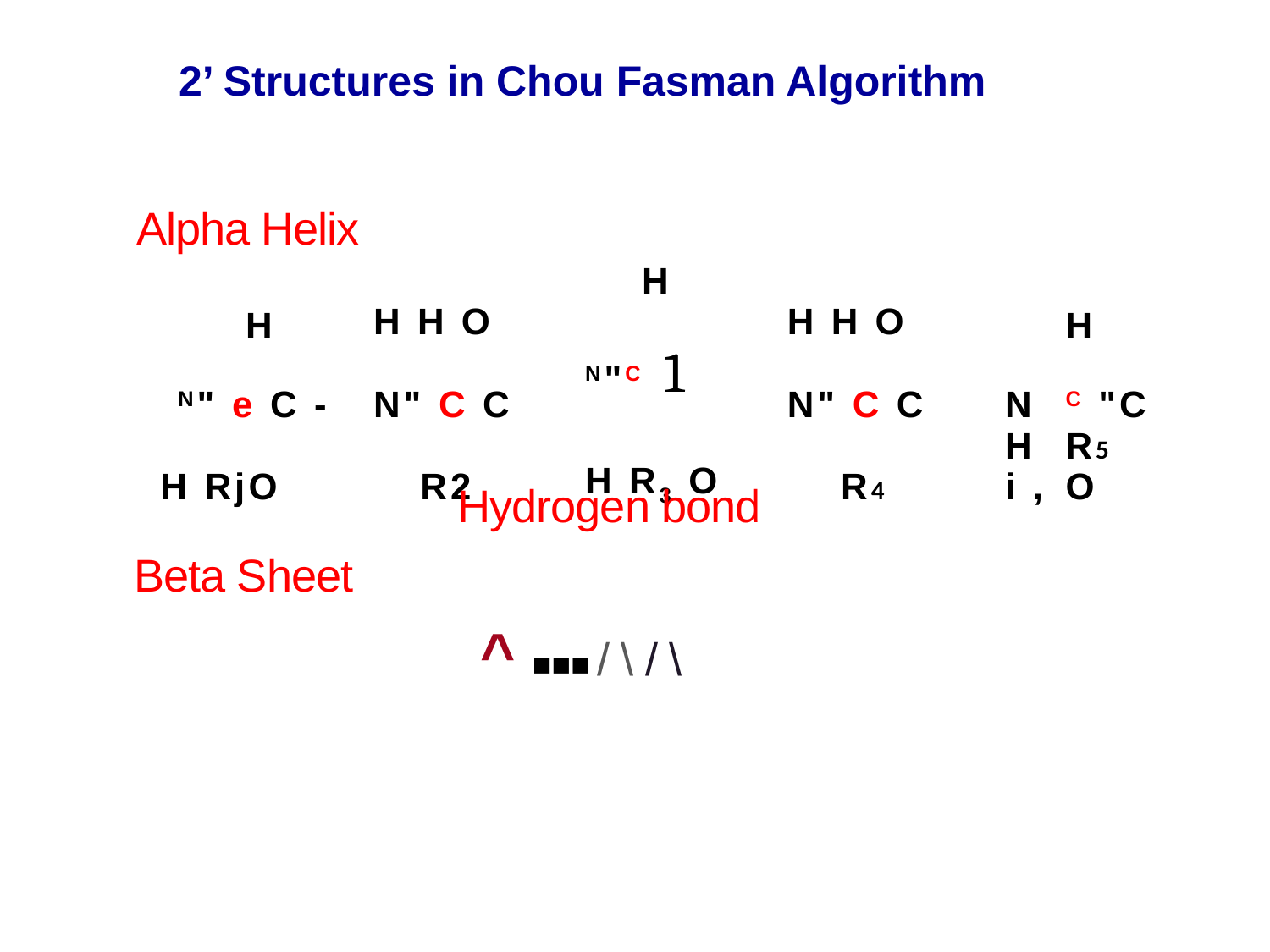

2’ Structures in Chou Fasman Algorithm
Alpha Helix
| H N" e C - | H H O N" C C | H N"C 1 | H H O N" C C | N | H C "C |
| --- | --- | --- | --- | --- | --- |
| H RjO | R2 | H R3 O | R4 | H i , | R5 O |
Hydrogen bond
Beta Sheet
^ ■■■ / \ / \